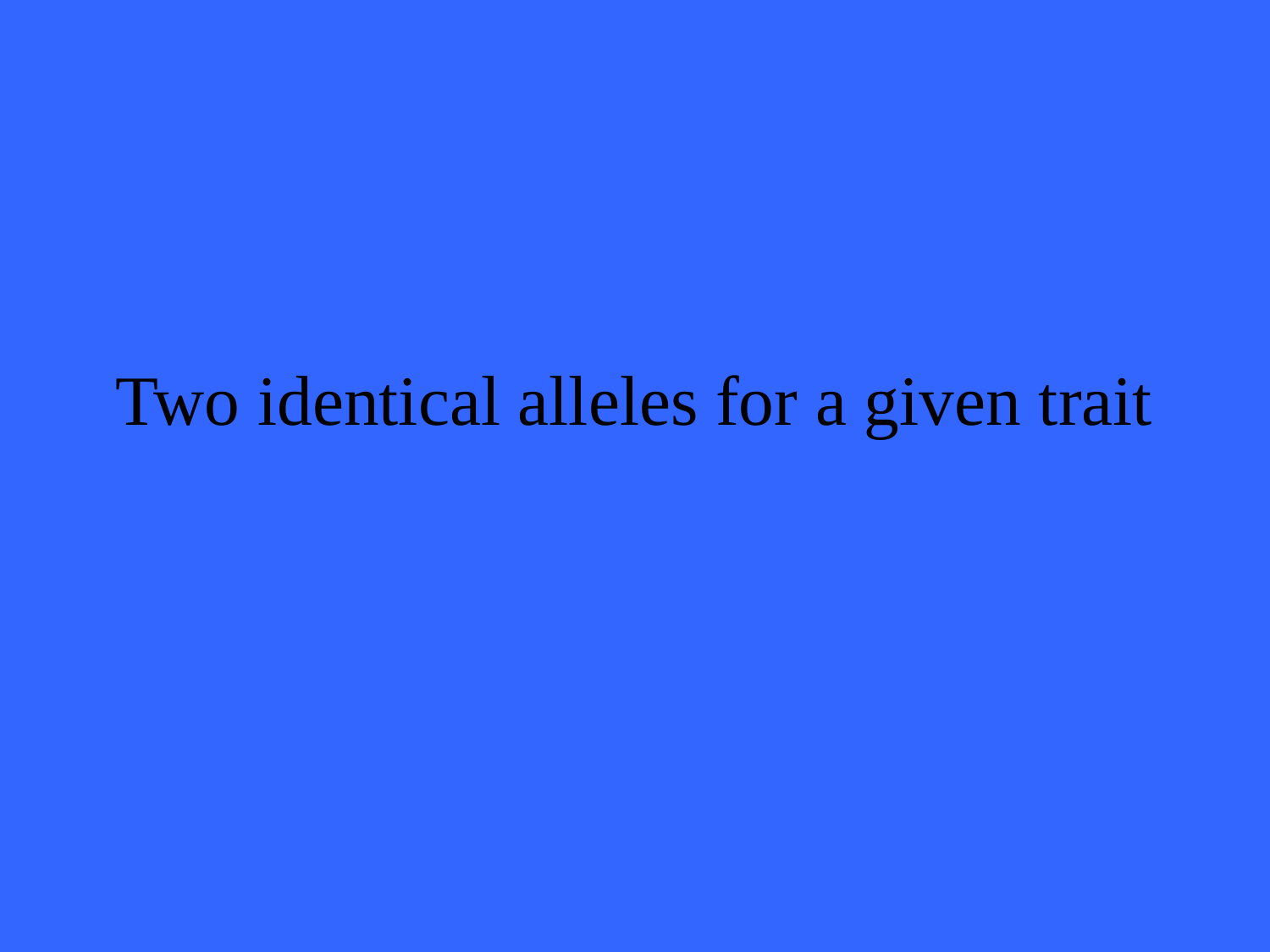

# Two identical alleles for a given trait